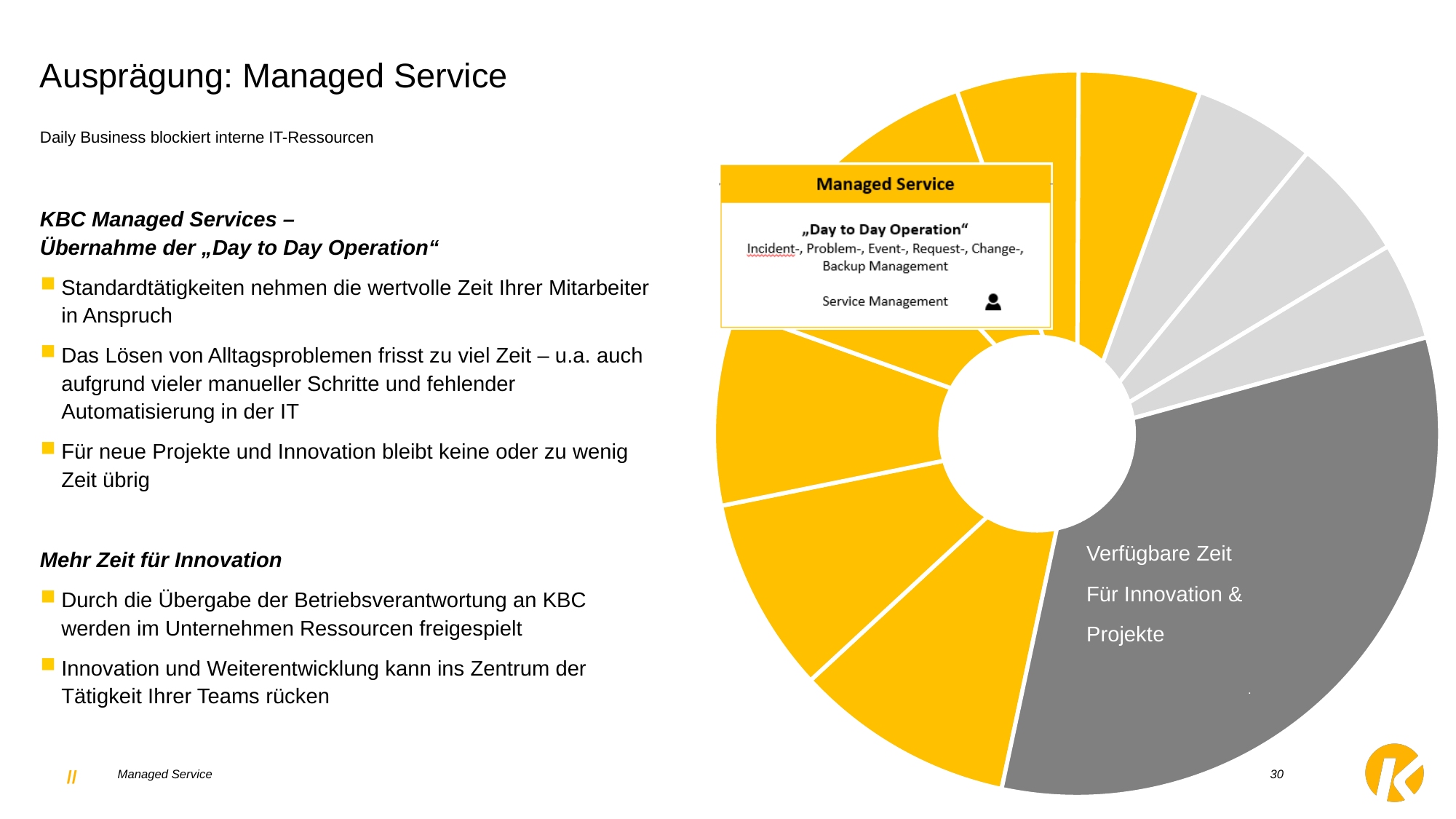

### Chart

| Category | Datenreihe 1 |
|---|---|
| SLA management | 0.09 |
| Monitoring | 0.08 |
| Troubleshooting | 0.08 |
| Installation and deployment of hardware | 0.07 |
| Compliance | 0.06 |
| Install of O/S or virtualisation | 0.05 |
| Asset management and analytics | 0.05 |
| Patching and updating | 0.05 |
| Performance and tuning | 0.05 |
| Interacting with outside support | 0.04 |
| Other management tasks | 0.3 |
Ausprägung: Managed Service
Daily Business blockiert interne IT-Ressourcen
KBC Managed Services –
Übernahme der „Day to Day Operation“
Standardtätigkeiten nehmen die wertvolle Zeit Ihrer Mitarbeiter in Anspruch
Das Lösen von Alltagsproblemen frisst zu viel Zeit – u.a. auch aufgrund vieler manueller Schritte und fehlender Automatisierung in der IT
Für neue Projekte und Innovation bleibt keine oder zu wenig Zeit übrig

Mehr Zeit für Innovation
Durch die Übergabe der Betriebsverantwortung an KBC werden im Unternehmen Ressourcen freigespielt
Innovation und Weiterentwicklung kann ins Zentrum der Tätigkeit Ihrer Teams rücken

Verfügbare Zeit
Für Innovation &
Projekte
30
Managed Service